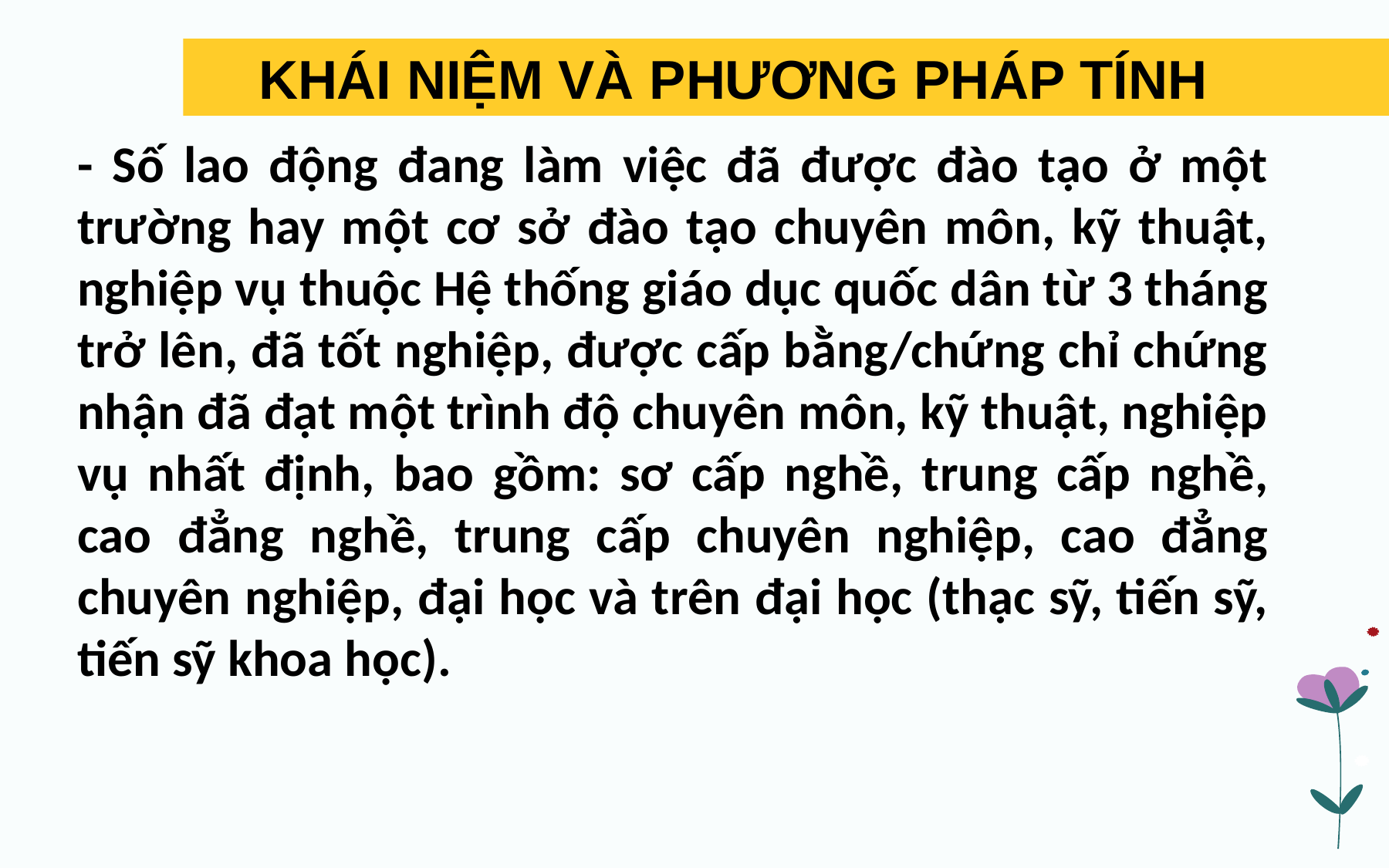

KHÁI NIỆM VÀ PHƯƠNG PHÁP TÍNH
- Số lao động đang làm việc đã được đào tạo ở một trường hay một cơ sở đào tạo chuyên môn, kỹ thuật, nghiệp vụ thuộc Hệ thống giáo dục quốc dân từ 3 tháng trở lên, đã tốt nghiệp, được cấp bằng/chứng chỉ chứng nhận đã đạt một trình độ chuyên môn, kỹ thuật, nghiệp vụ nhất định, bao gồm: sơ cấp nghề, trung cấp nghề, cao đẳng nghề, trung cấp chuyên nghiệp, cao đẳng chuyên nghiệp, đại học và trên đại học (thạc sỹ, tiến sỹ, tiến sỹ khoa học).